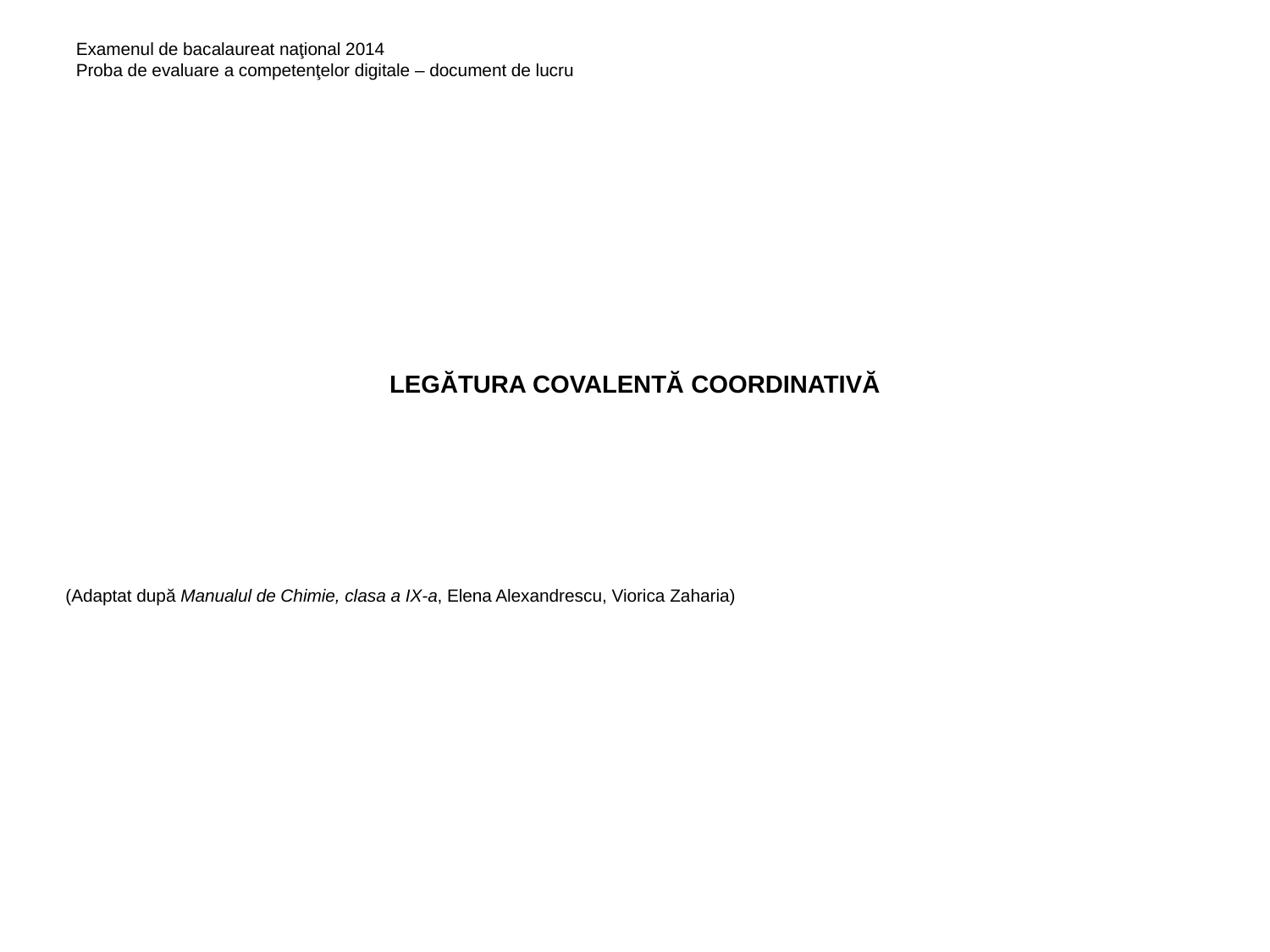

Examenul de bacalaureat naţional 2014
Proba de evaluare a competenţelor digitale – document de lucru
# LEGĂTURA COVALENTĂ COORDINATIVĂ
(Adaptat după Manualul de Chimie, clasa a IX-a, Elena Alexandrescu, Viorica Zaharia)